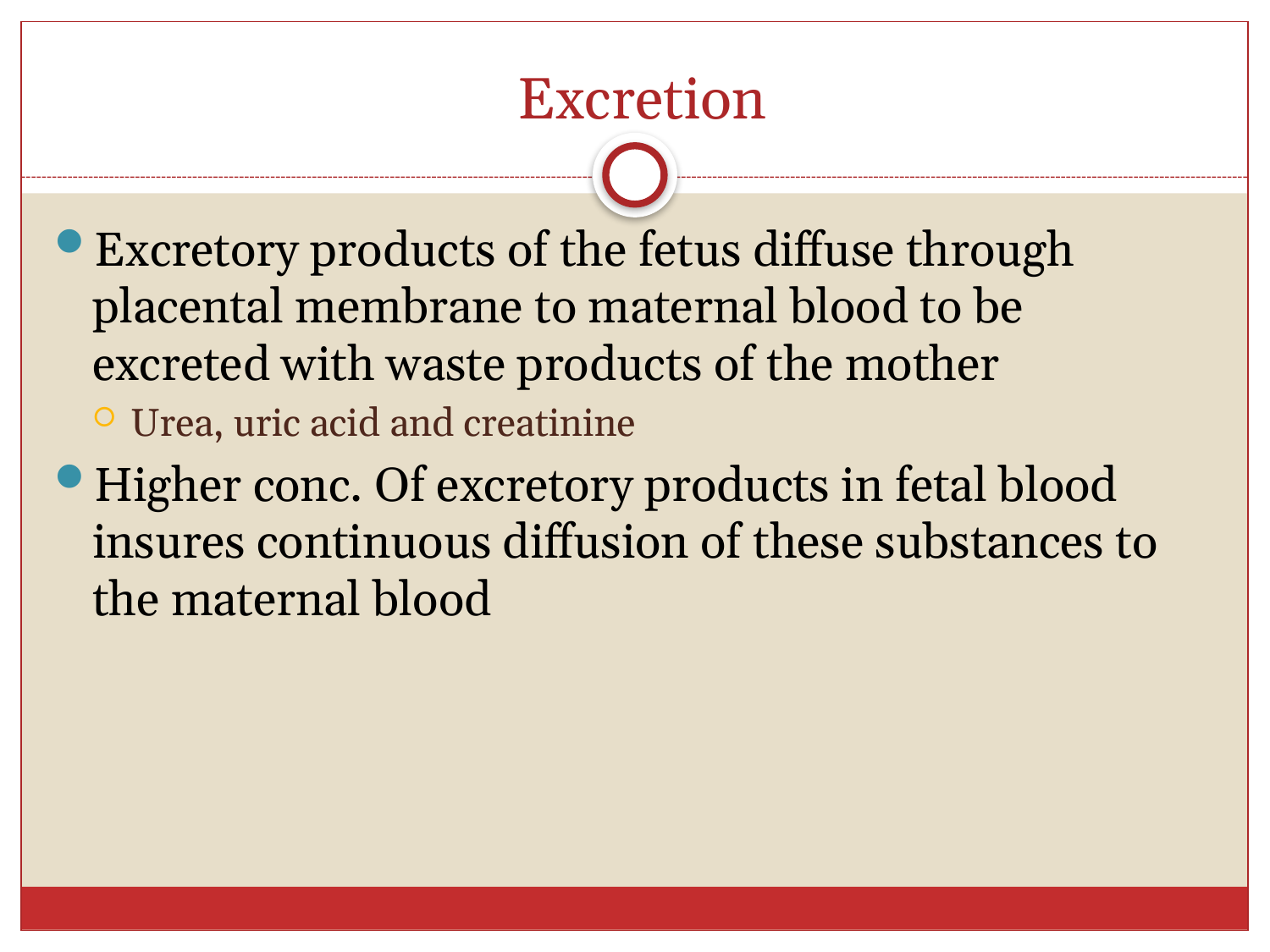

# Excretion
Excretory products of the fetus diffuse through placental membrane to maternal blood to be excreted with waste products of the mother
Urea, uric acid and creatinine
Higher conc. Of excretory products in fetal blood insures continuous diffusion of these substances to the maternal blood